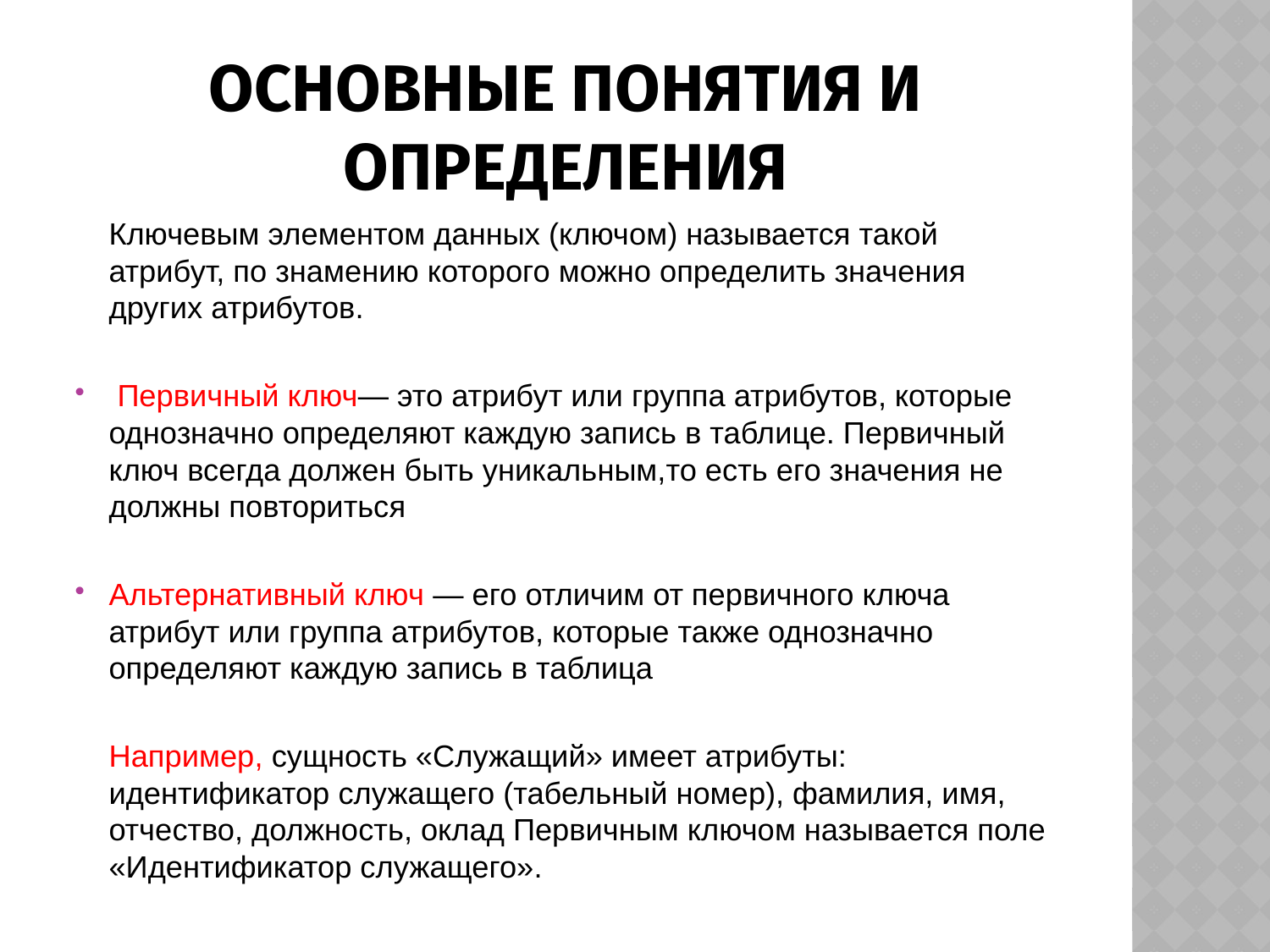

# Основные понятия и определения
	Ключевым элементом данных (ключом) называется такой атрибут, по знамению которого можно определить значения других атрибутов.

 Первичный ключ— это атрибут или группа атрибутов, которые однозначно определяют каждую запись в таблице. Первичный ключ всегда должен быть уникальным,то есть его значения не должны повториться

Альтернативный ключ — его отличим от первичного ключа атрибут или группа атрибутов, которые также однозначно определяют каждую запись в таблица

	Например, сущность «Служащий» имеет атрибуты: идентификатор служащего (табельный номер), фамилия, имя, отчество, должность, оклад Первичным ключом называется поле «Идентификатор служащего».